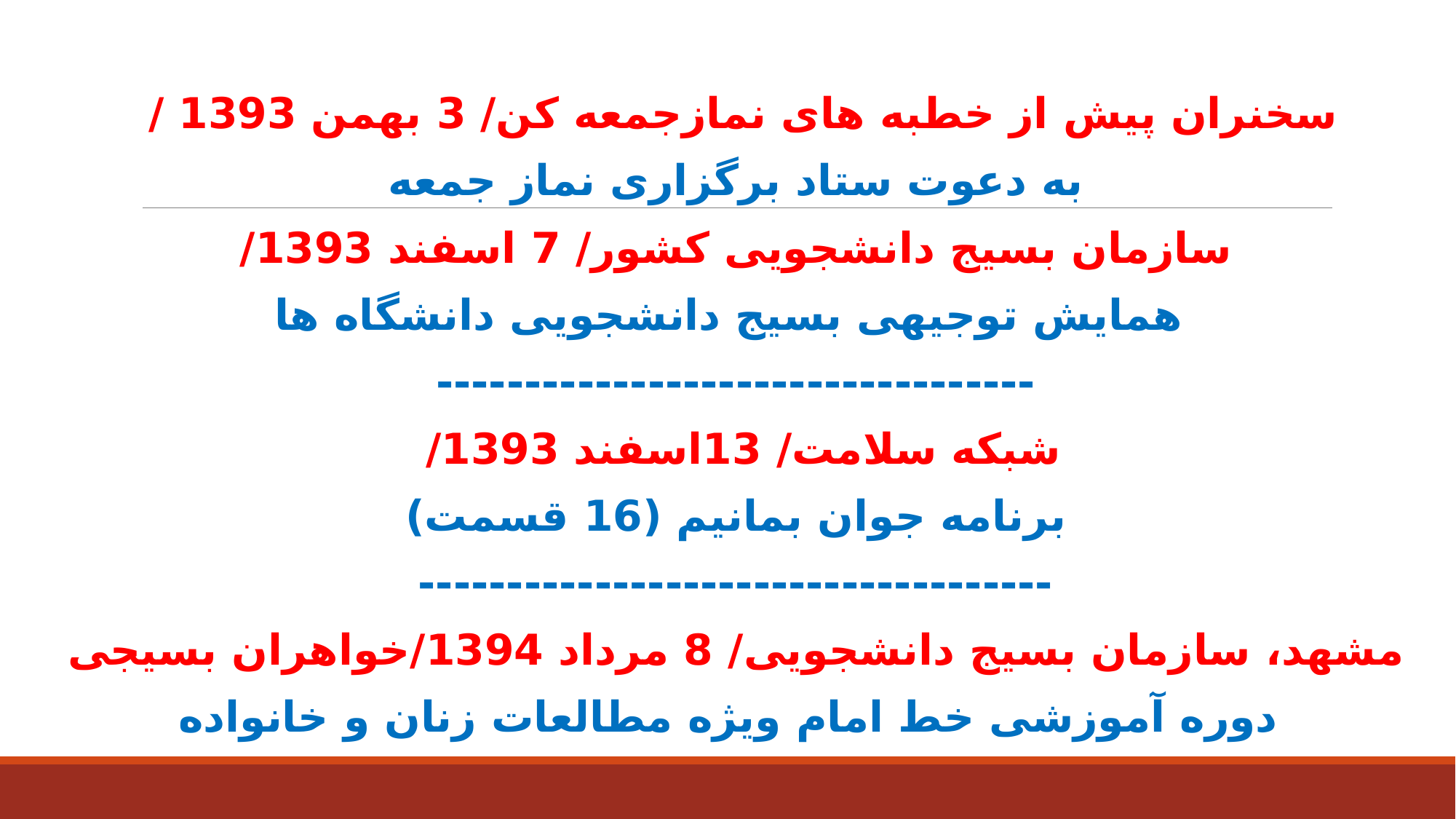

سخنران پیش از خطبه های نمازجمعه کن/ 3 بهمن 1393 /
به دعوت ستاد برگزاری نماز جمعه
سازمان بسیج دانشجویی کشور/ 7 اسفند 1393/
 همایش توجیهی بسیج دانشجویی دانشگاه ها
----------------------------------
شبکه سلامت/ 13اسفند 1393/
برنامه جوان بمانیم (16 قسمت)
------------------------------------
مشهد، سازمان بسیج دانشجویی/ 8 مرداد 1394/خواهران بسیجی
 دوره آموزشی خط امام ویژه مطالعات زنان و خانواده